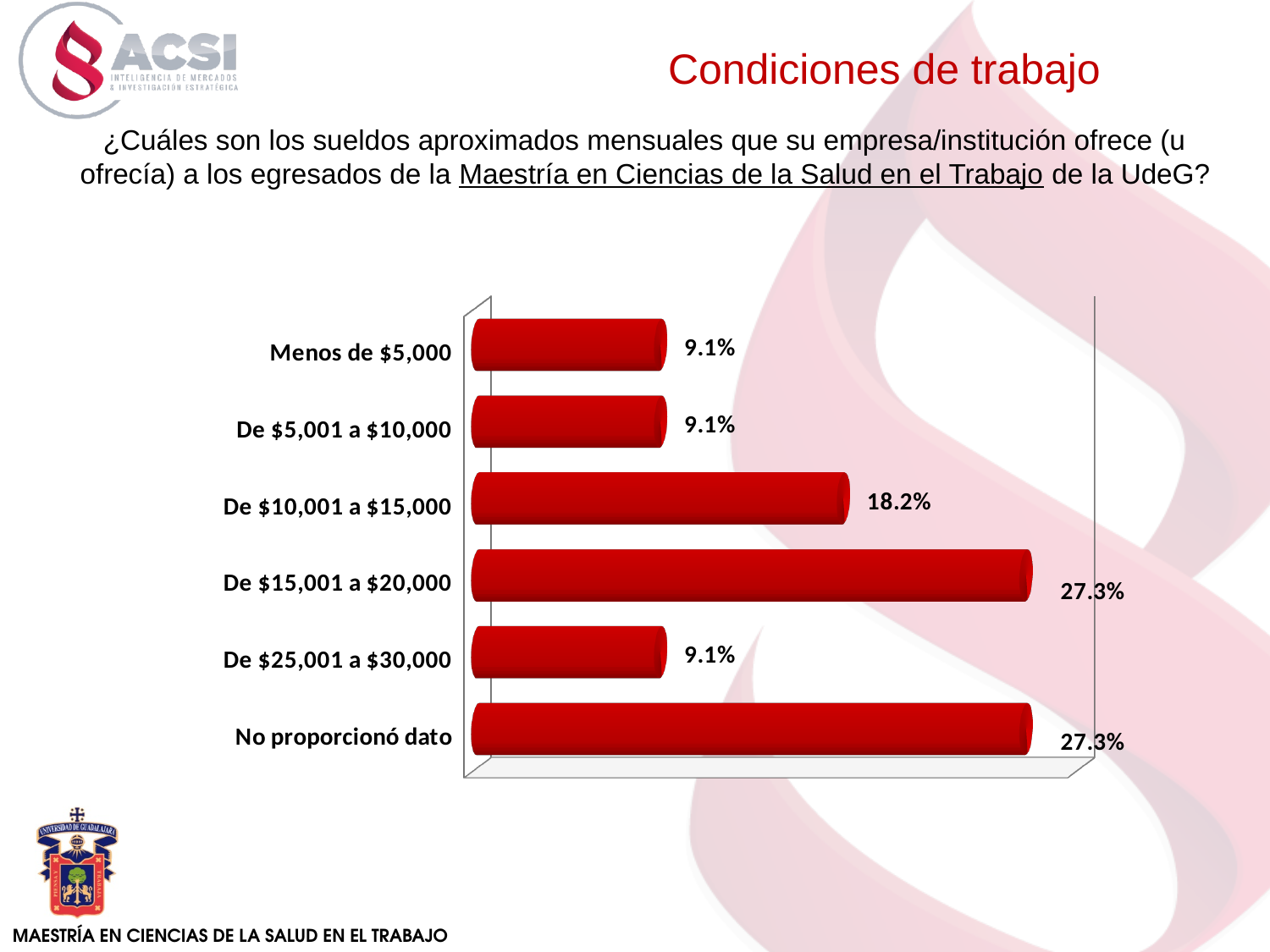

Condiciones de trabajo
¿Cuáles son los sueldos aproximados mensuales que su empresa/institución ofrece (u ofrecía) a los egresados de la Maestría en Ciencias de la Salud en el Trabajo de la UdeG?

[unsupported chart]